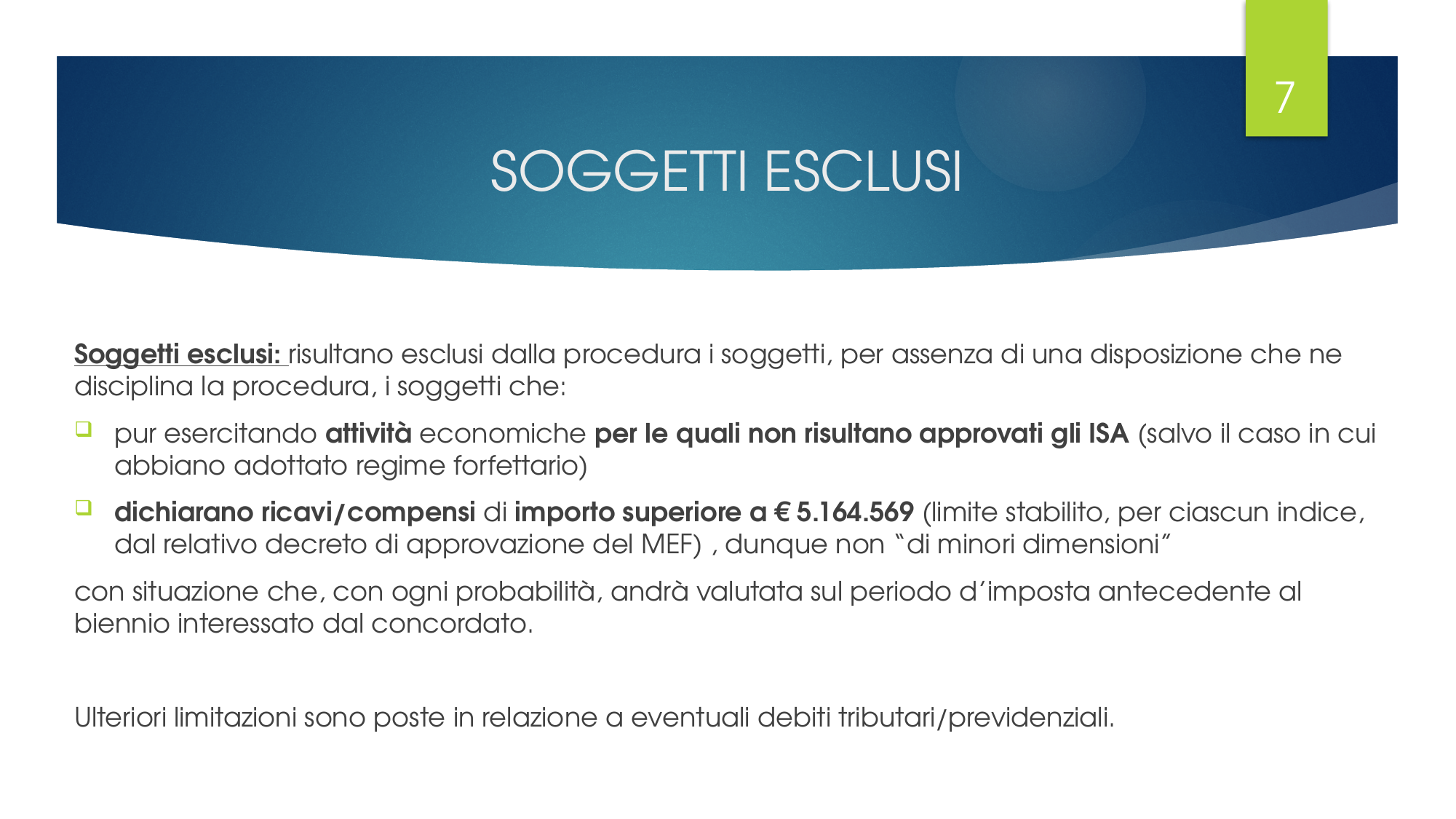

7
# SOGGETTI ESCLUSI
Soggetti esclusi: risultano esclusi dalla procedura i soggetti, per assenza di una disposizione che ne disciplina la procedura, i soggetti che:
pur esercitando attività economiche per le quali non risultano approvati gli ISA (salvo il caso in cui abbiano adottato regime forfettario)
dichiarano ricavi/compensi di importo superiore a € 5.164.569 (limite stabilito, per ciascun indice, dal relativo decreto di approvazione del MEF) , dunque non “di minori dimensioni”
con situazione che, con ogni probabilità, andrà valutata sul periodo d’imposta antecedente al biennio interessato dal concordato.

Ulteriori limitazioni sono poste in relazione a eventuali debiti tributari/previdenziali.